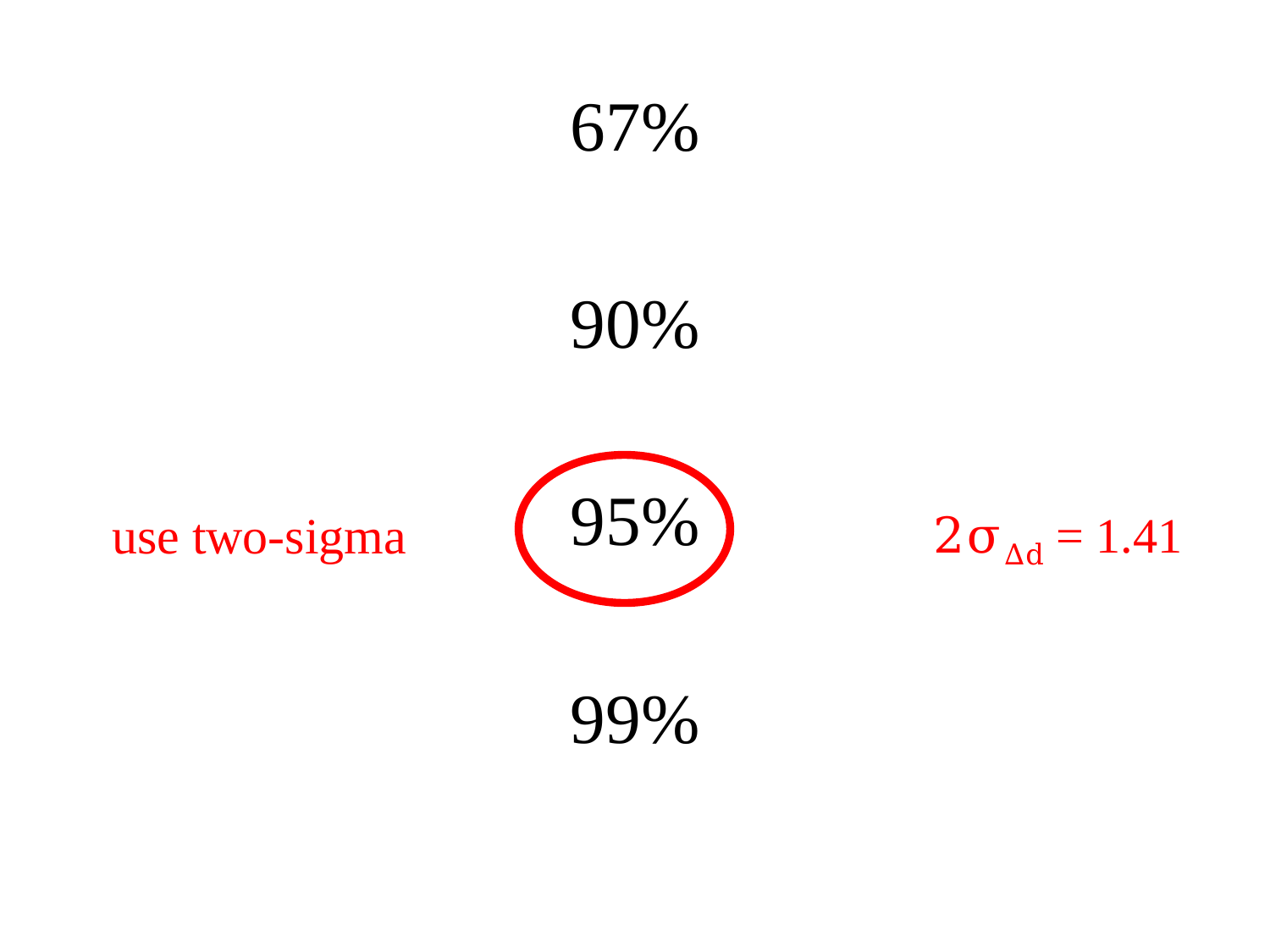

67%

90%

95%

99%

use two-sigma
2σΔd = 1.41